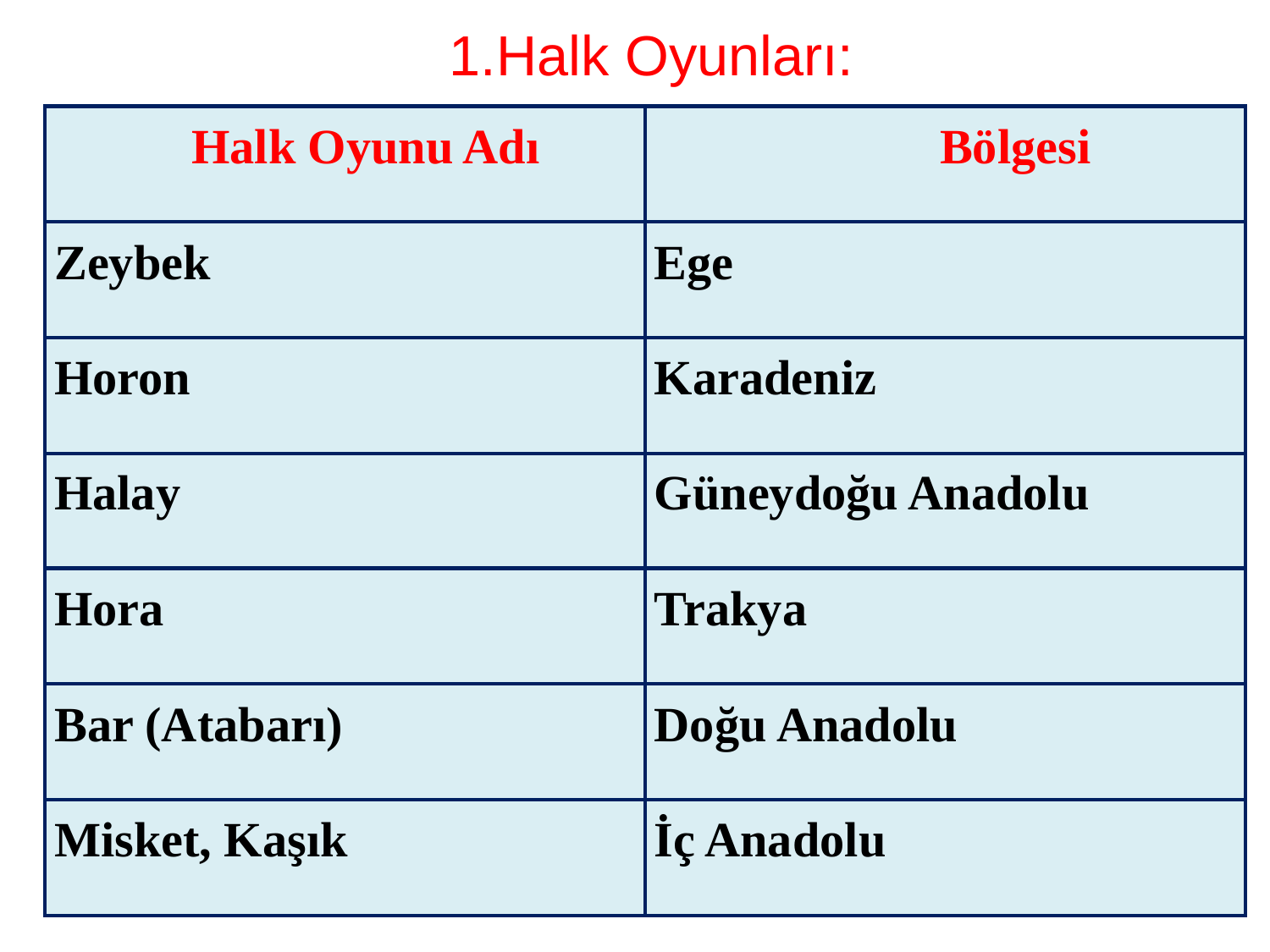

Halk Oyunları:

| Halk Oyunu Adı | Bölgesi |
| --- | --- |
| Zeybek | Ege |
| Horon | Karadeniz |
| Halay | Güneydoğu Anadolu |
| Hora | Trakya |
| Bar (Atabarı) | Doğu Anadolu |
| Misket, Kaşık | İç Anadolu |